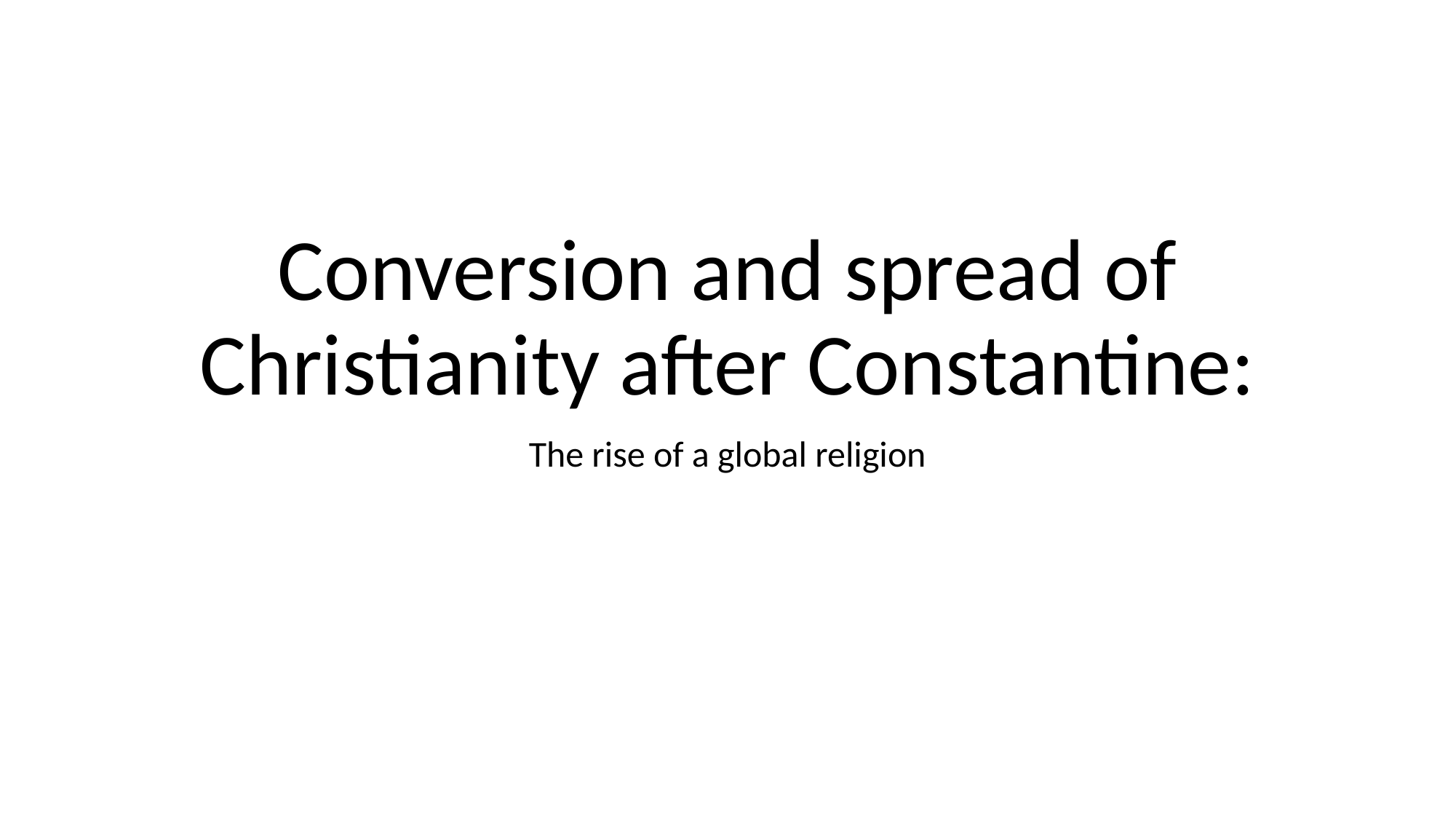

# Conversion and spread of Christianity after Constantine:
The rise of a global religion